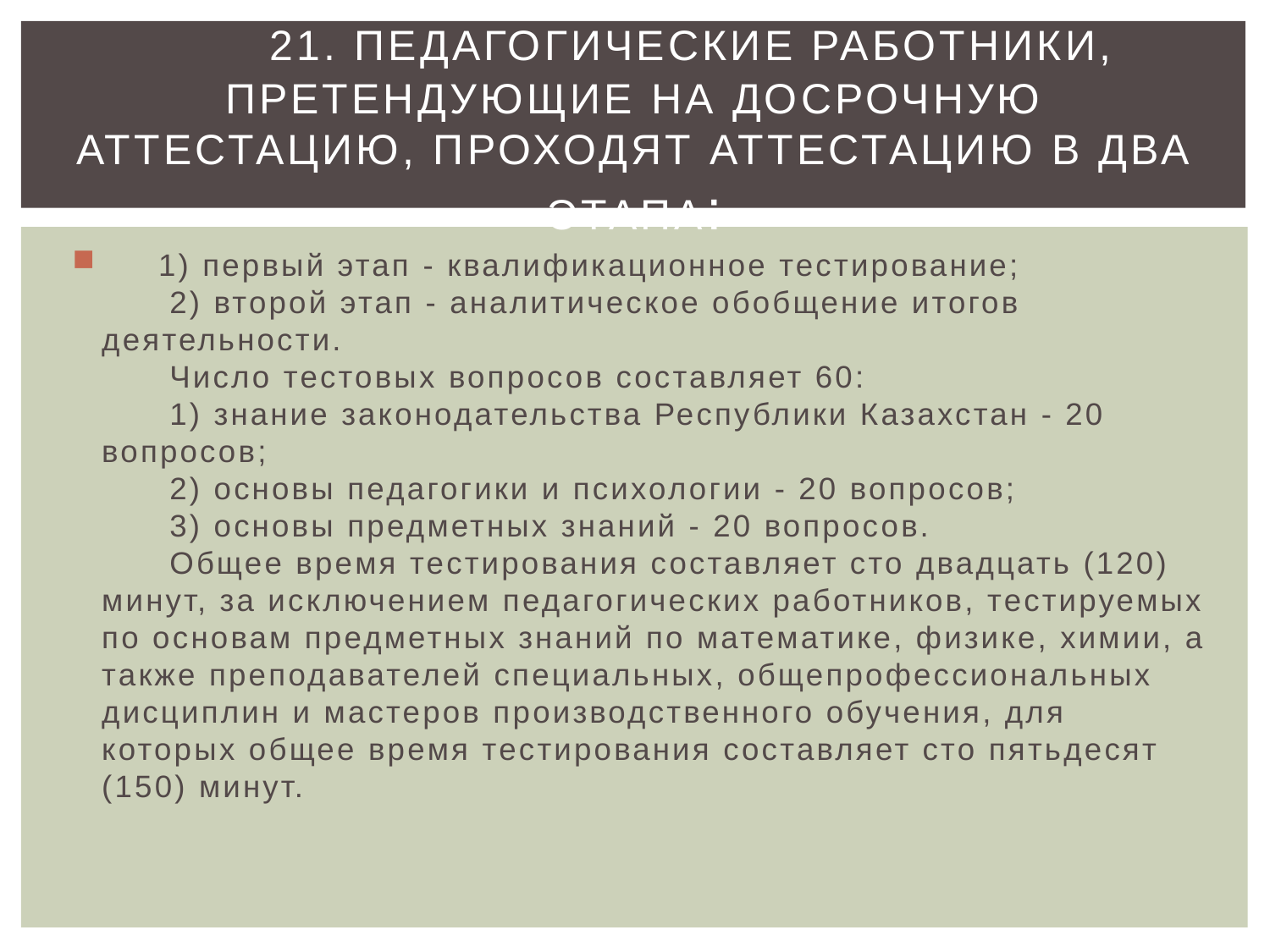

# 21. Педагогические работники, претендующие на досрочную аттестацию, проходят аттестацию в два этапа:
     1) первый этап - квалификационное тестирование;
      2) второй этап - аналитическое обобщение итогов деятельности.
      Число тестовых вопросов составляет 60:
      1) знание законодательства Республики Казахстан - 20 вопросов;
      2) основы педагогики и психологии - 20 вопросов;
      3) основы предметных знаний - 20 вопросов.
      Общее время тестирования составляет сто двадцать (120) минут, за исключением педагогических работников, тестируемых по основам предметных знаний по математике, физике, химии, а также преподавателей специальных, общепрофессиональных дисциплин и мастеров производственного обучения, для которых общее время тестирования составляет сто пятьдесят (150) минут.